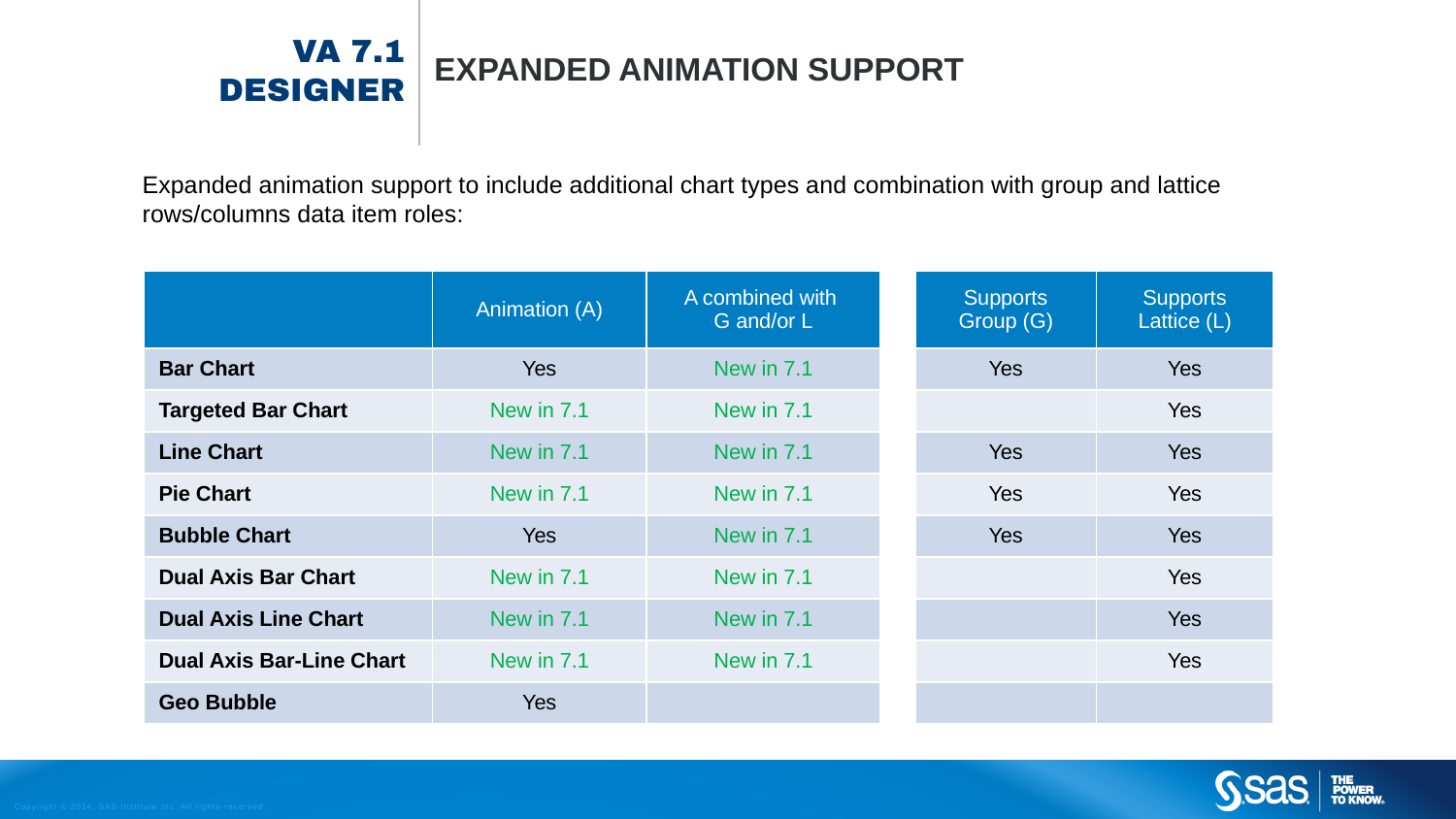

# VA 7.1 Designer
Expanded Animation Support
Expanded animation support to include additional chart types and combination with group and lattice rows/columns data item roles:
|  | Animation (A) | A combined with G and/or L |  | Supports Group (G) | Supports Lattice (L) |
| --- | --- | --- | --- | --- | --- |
| Bar Chart | Yes | New in 7.1 |  | Yes | Yes |
| Targeted Bar Chart | New in 7.1 | New in 7.1 |  |  | Yes |
| Line Chart | New in 7.1 | New in 7.1 |  | Yes | Yes |
| Pie Chart | New in 7.1 | New in 7.1 |  | Yes | Yes |
| Bubble Chart | Yes | New in 7.1 |  | Yes | Yes |
| Dual Axis Bar Chart | New in 7.1 | New in 7.1 |  |  | Yes |
| Dual Axis Line Chart | New in 7.1 | New in 7.1 |  |  | Yes |
| Dual Axis Bar-Line Chart | New in 7.1 | New in 7.1 |  |  | Yes |
| Geo Bubble | Yes |  |  |  |  |